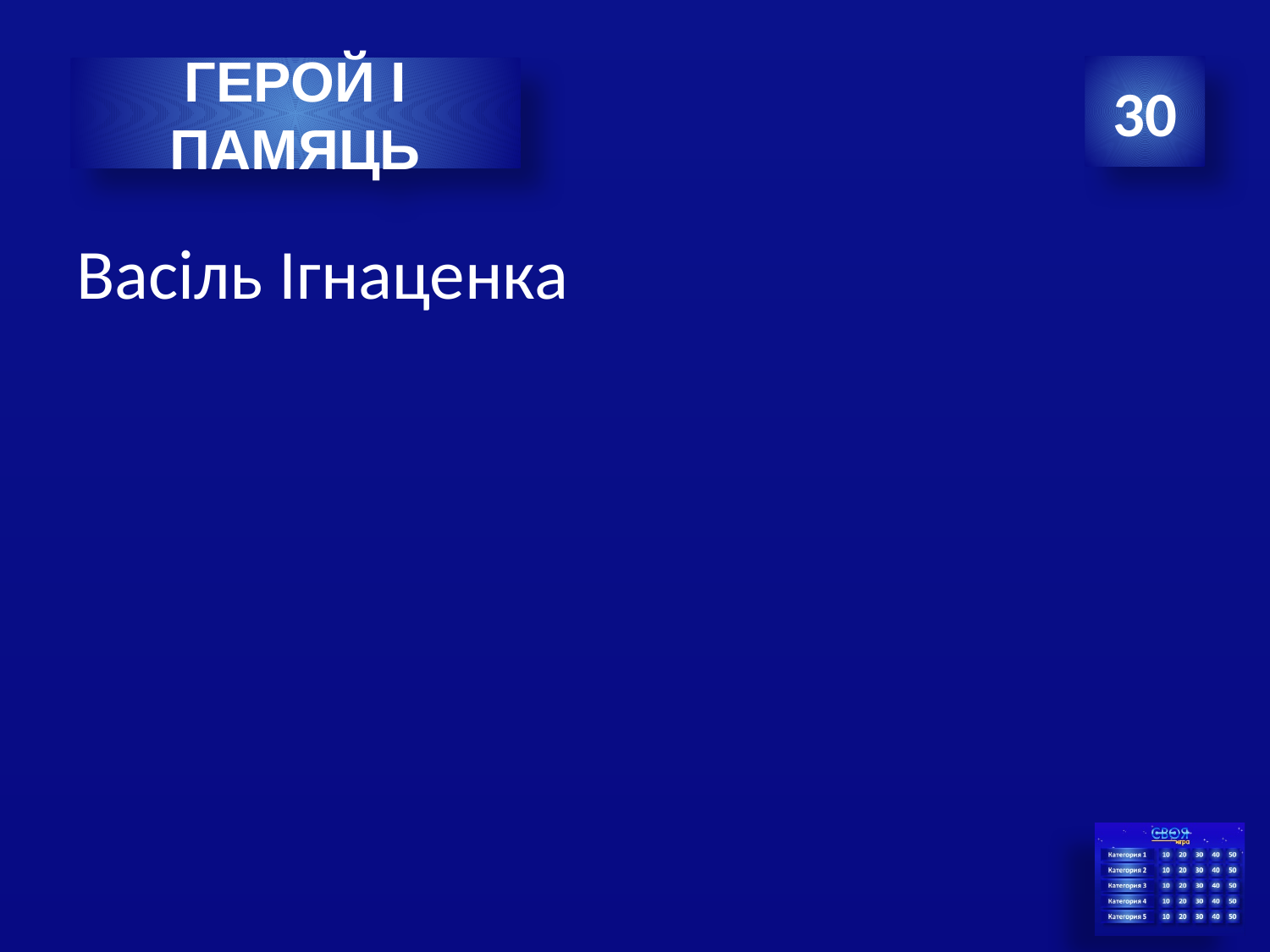

#
30
ГЕРОЙ І ПАМЯЦЬ
Васіль Ігнаценка